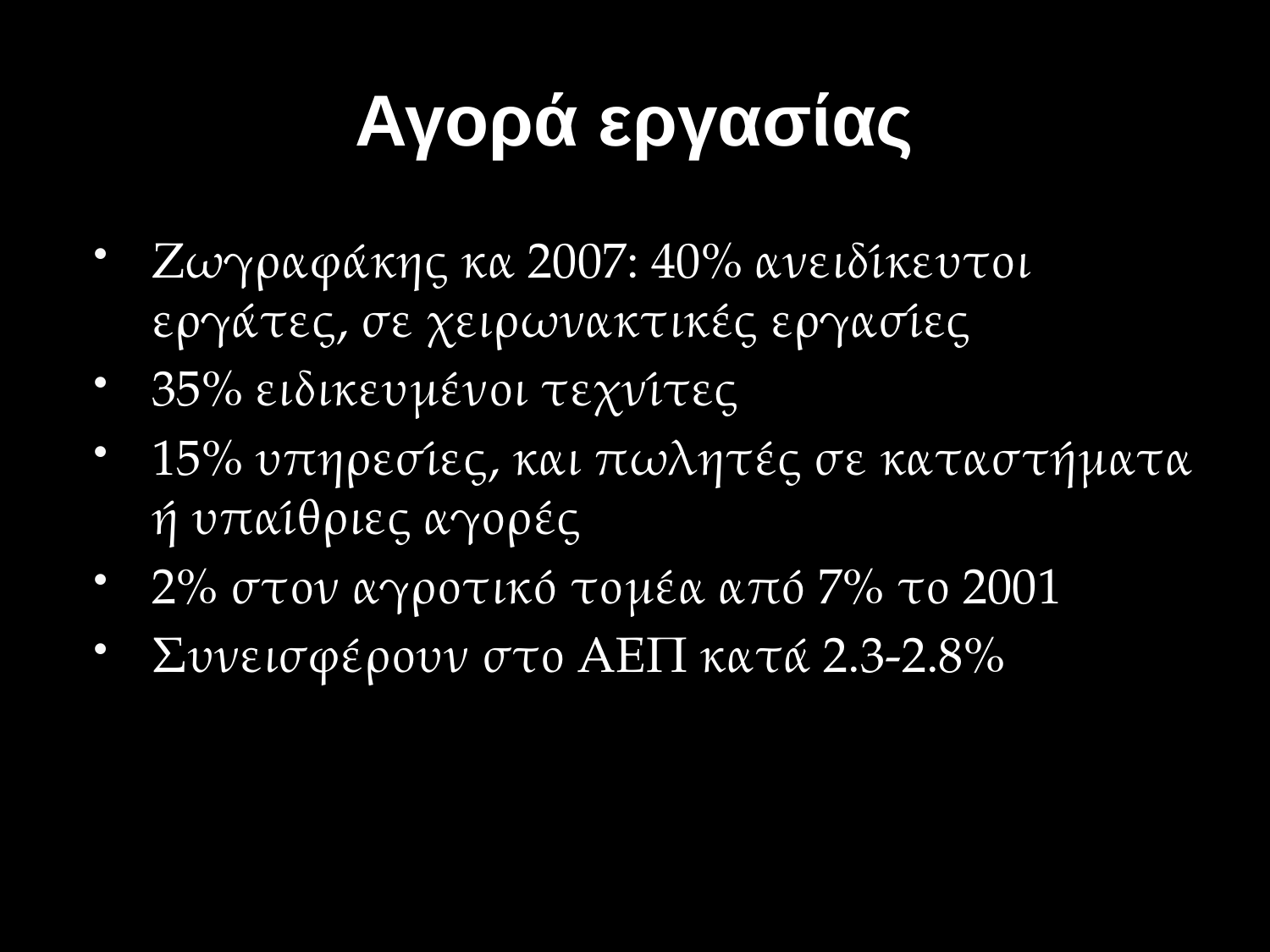

# Αγορά εργασίας
Ζωγραφάκης κα 2007: 40% ανειδίκευτοι εργάτες, σε χειρωνακτικές εργασίες
35% ειδικευμένοι τεχνίτες
15% υπηρεσίες, και πωλητές σε καταστήματα ή υπαίθριες αγορές
2% στον αγροτικό τομέα από 7% το 2001
Συνεισφέρουν στο ΑΕΠ κατά 2.3-2.8%